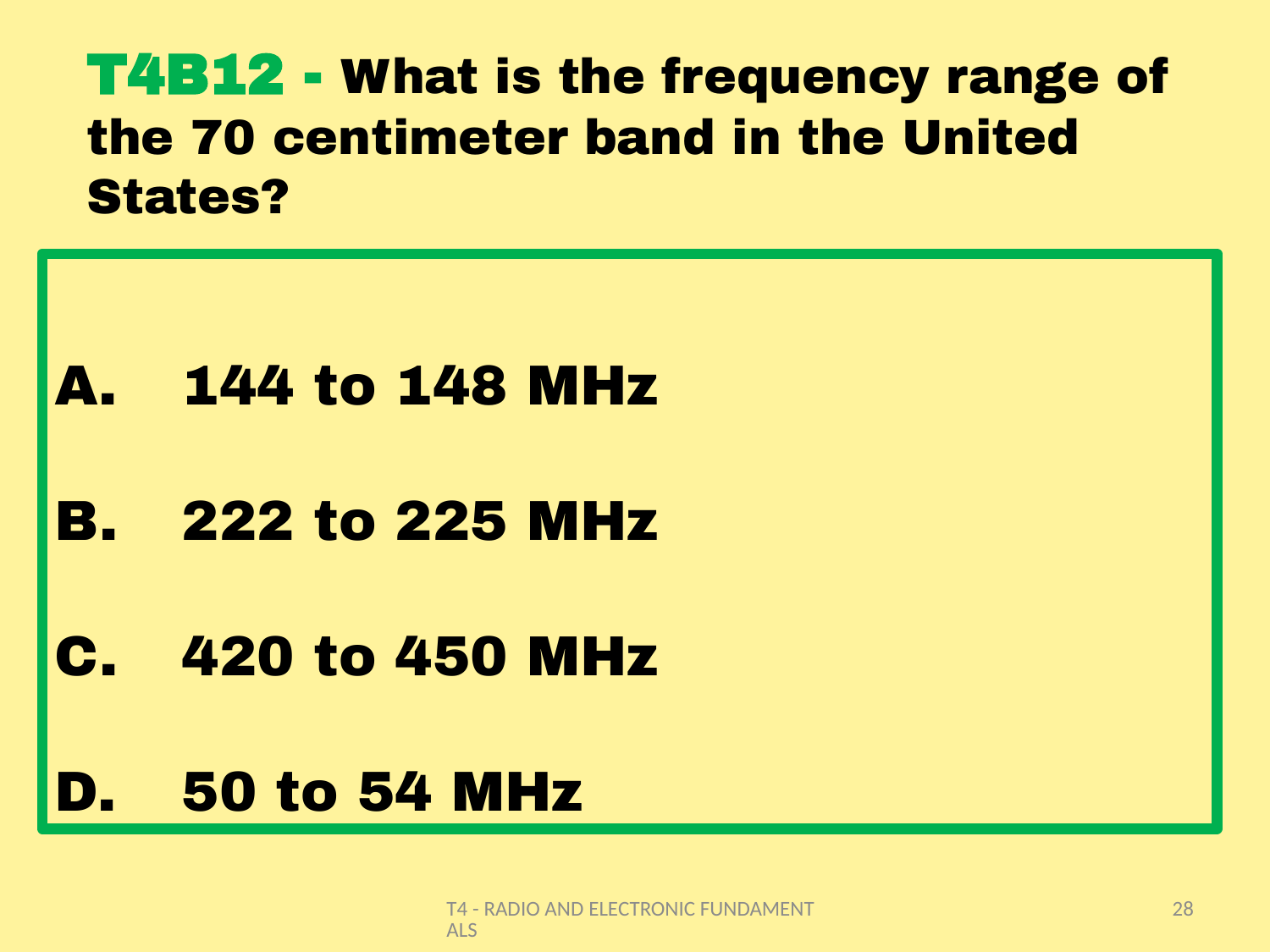

# T4B12 - What is the frequency range of the 70 centimeter band in the United States?

144 to 148 MHz
222 to 225 MHz
420 to 450 MHz
50 to 54 MHz
T4 - RADIO AND ELECTRONIC FUNDAMENTALS
28